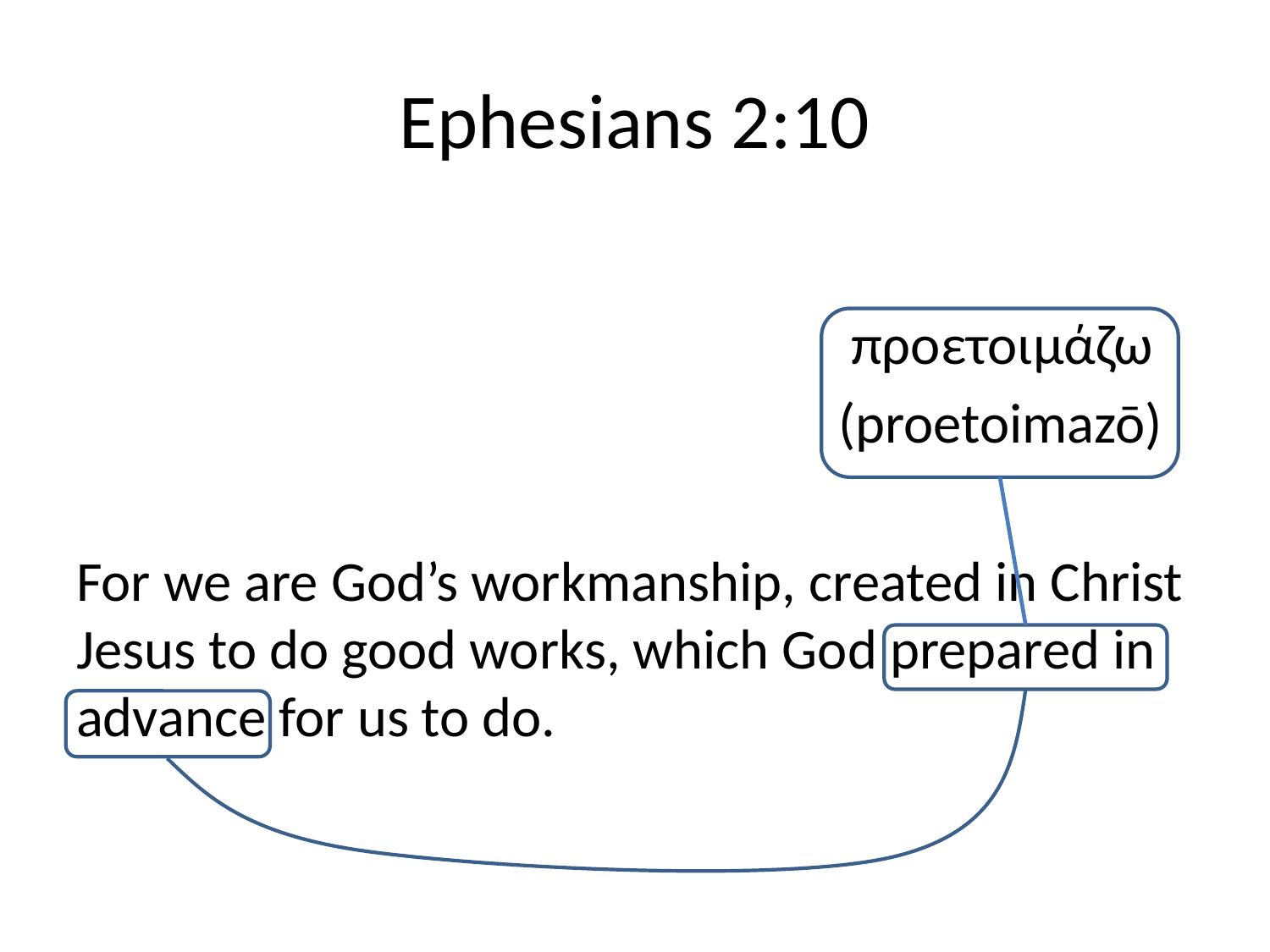

# Ephesians 2:10

						 προετοιμάζω
						(proetoimazō)

For we are God’s workmanship, created in Christ Jesus to do good works, which God prepared in advance for us to do.